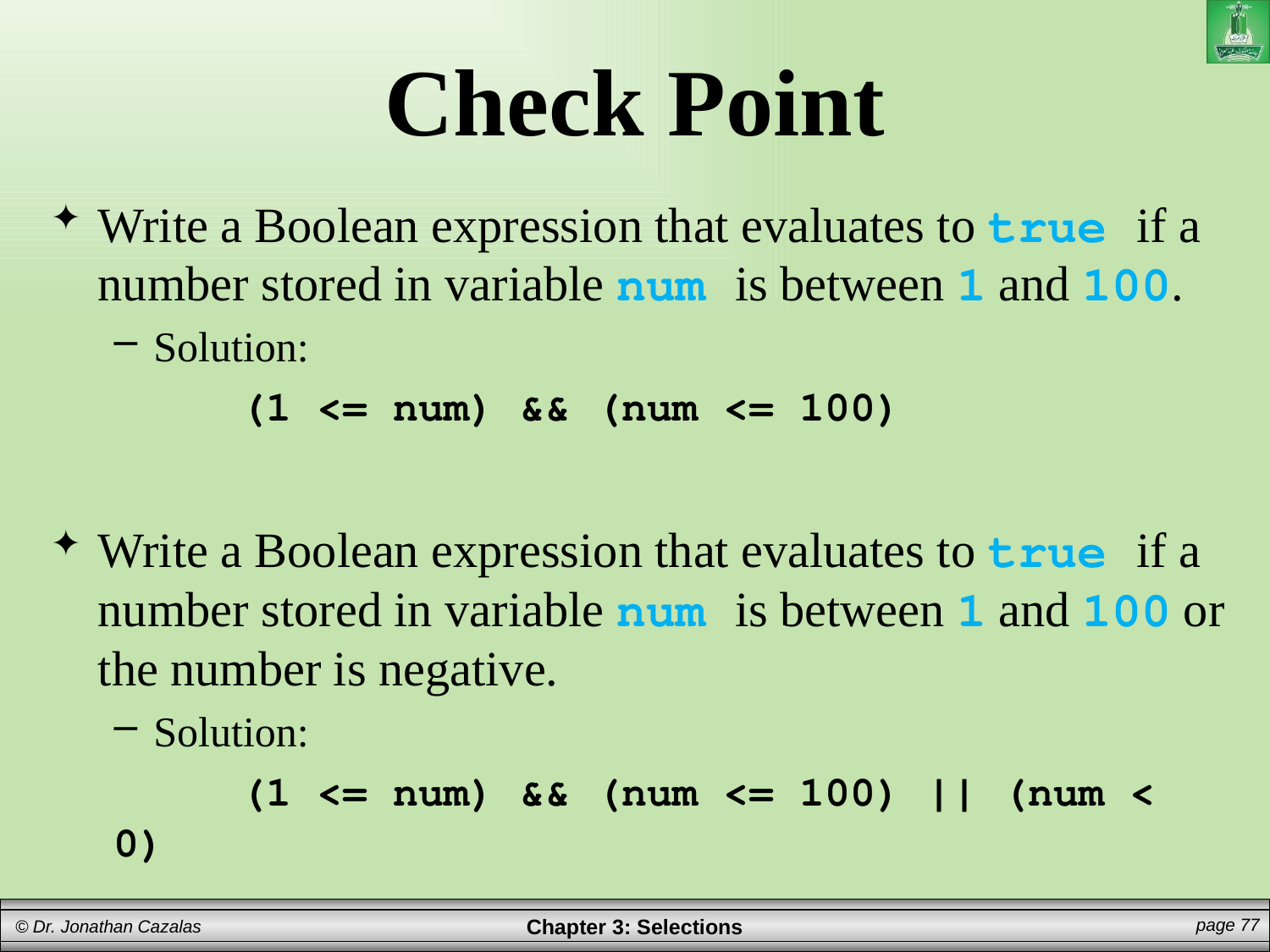

# Check Point
Write a Boolean expression that evaluates to true if a number stored in variable num is between 1 and 100.
Solution:
	(1 <= num) && (num <= 100)

Write a Boolean expression that evaluates to true if a number stored in variable num is between 1 and 100 or the number is negative.
Solution:
	(1 <= num) && (num <= 100) || (num < 0)